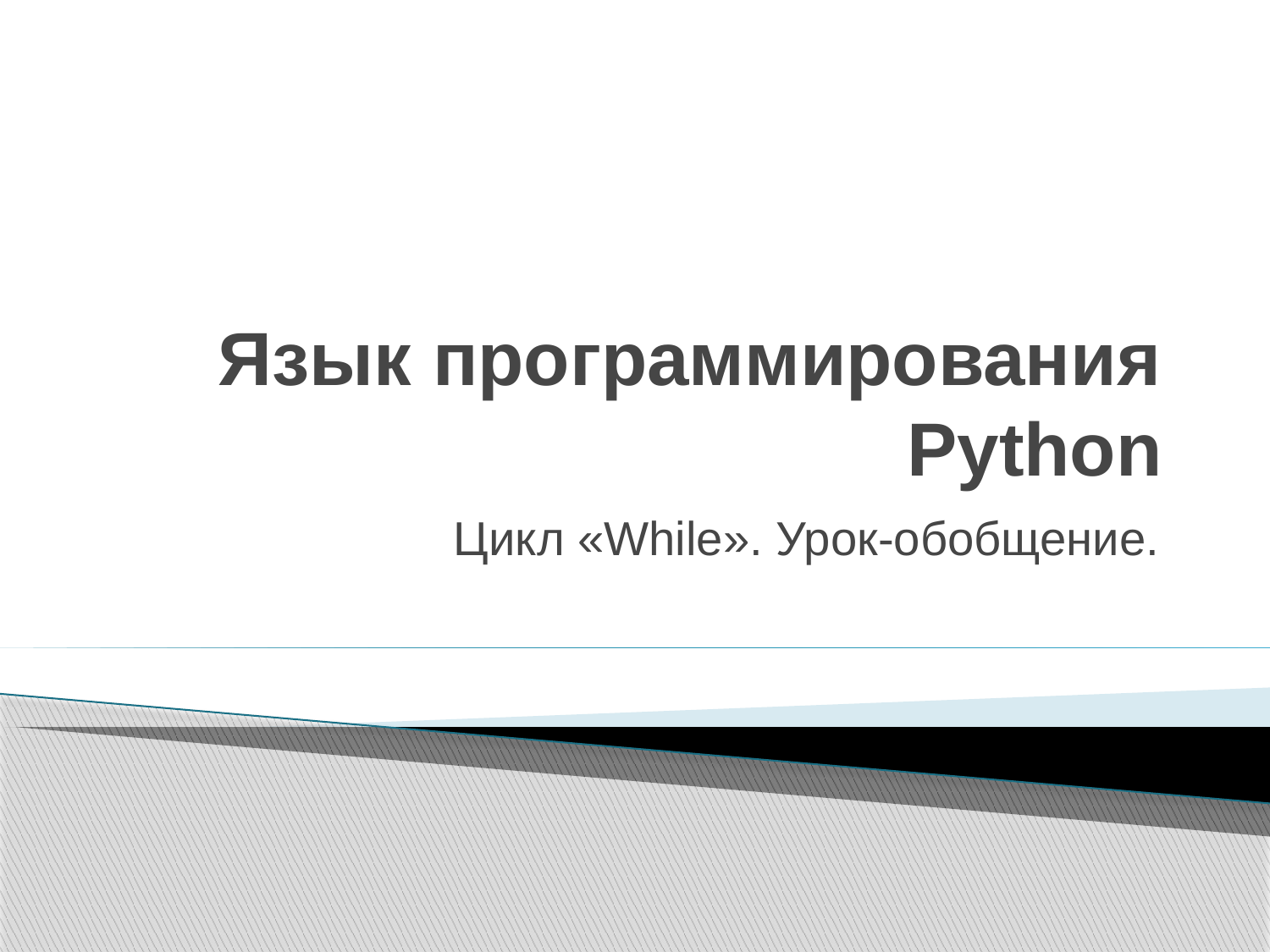

# Язык программирования Python
Цикл «While». Урок-обобщение.